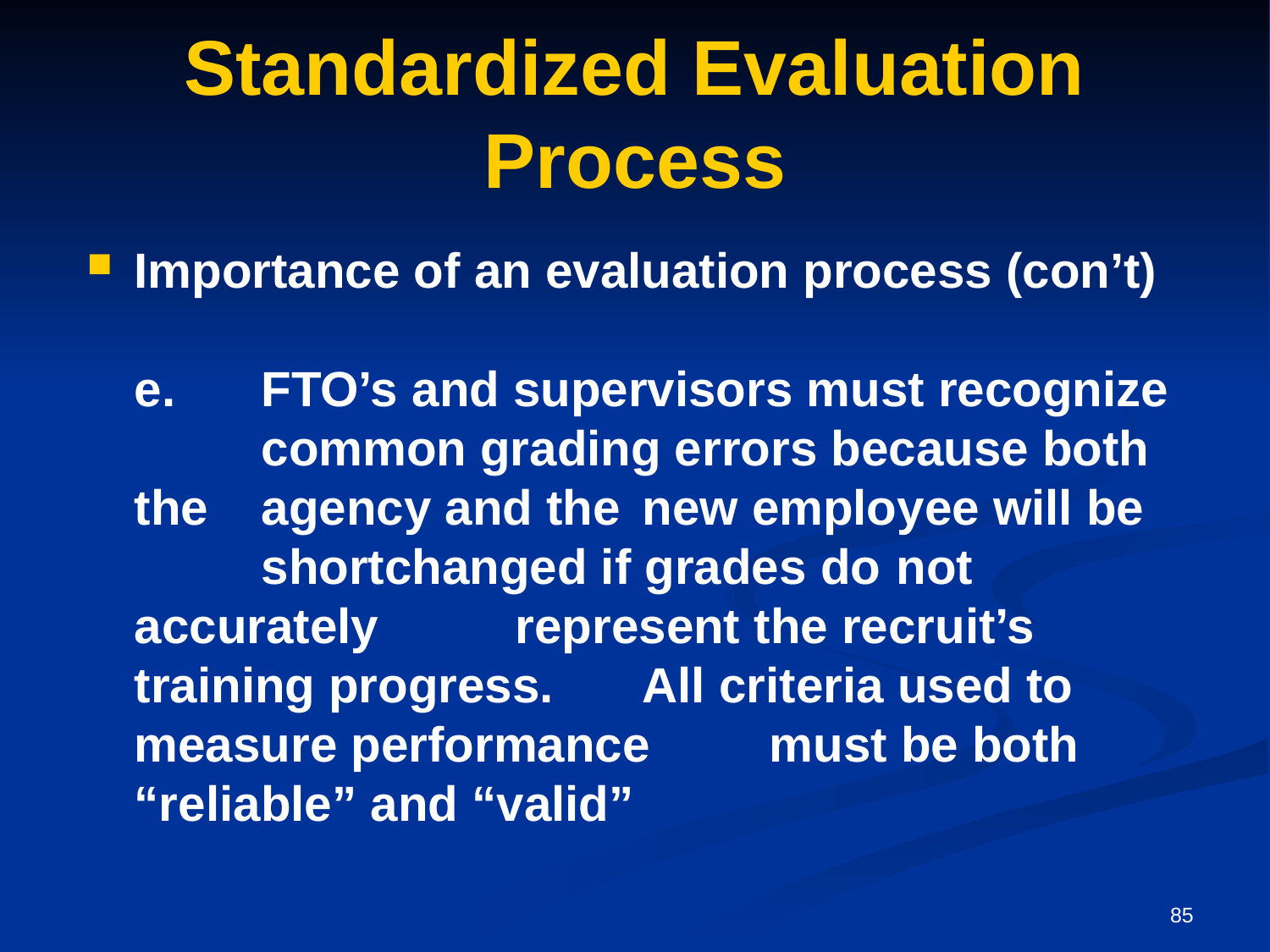

# Standardized Evaluation Process
Importance of an evaluation process (con’t)

	e. 	FTO’s and supervisors must recognize 	common grading errors because both the 	agency and the 	new employee will be 	shortchanged if grades do 	not accurately 	represent the recruit’s training progress.  	All criteria used to measure performance 	must be both “reliable” and “valid”
85